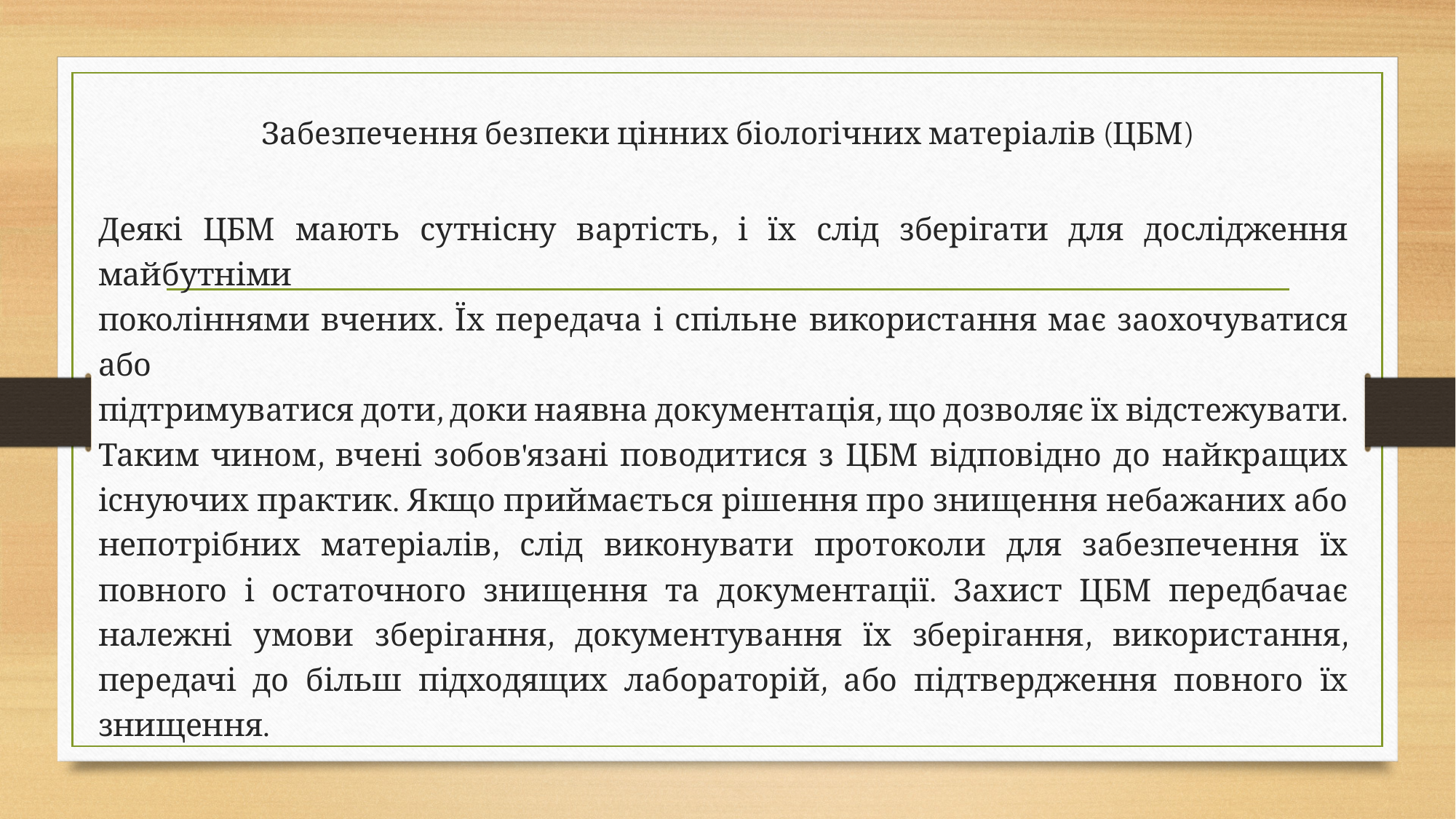

# Забезпечення безпеки цінних біологічних матеріалів (ЦБМ)
Деякі ЦБМ мають сутнісну вартість, і їх слід зберігати для дослідження майбутніми
поколіннями вчених. Їх передача і спільне використання має заохочуватися або
підтримуватися доти, доки наявна документація, що дозволяє їх відстежувати. Таким чином, вчені зобов'язані поводитися з ЦБМ відповідно до найкращих існуючих практик. Якщо приймається рішення про знищення небажаних або непотрібних матеріалів, слід виконувати протоколи для забезпечення їх повного і остаточного знищення та документації. Захист ЦБМ передбачає належні умови зберігання, документування їх зберігання, використання, передачі до більш підходящих лабораторій, або підтвердження повного їх знищення.